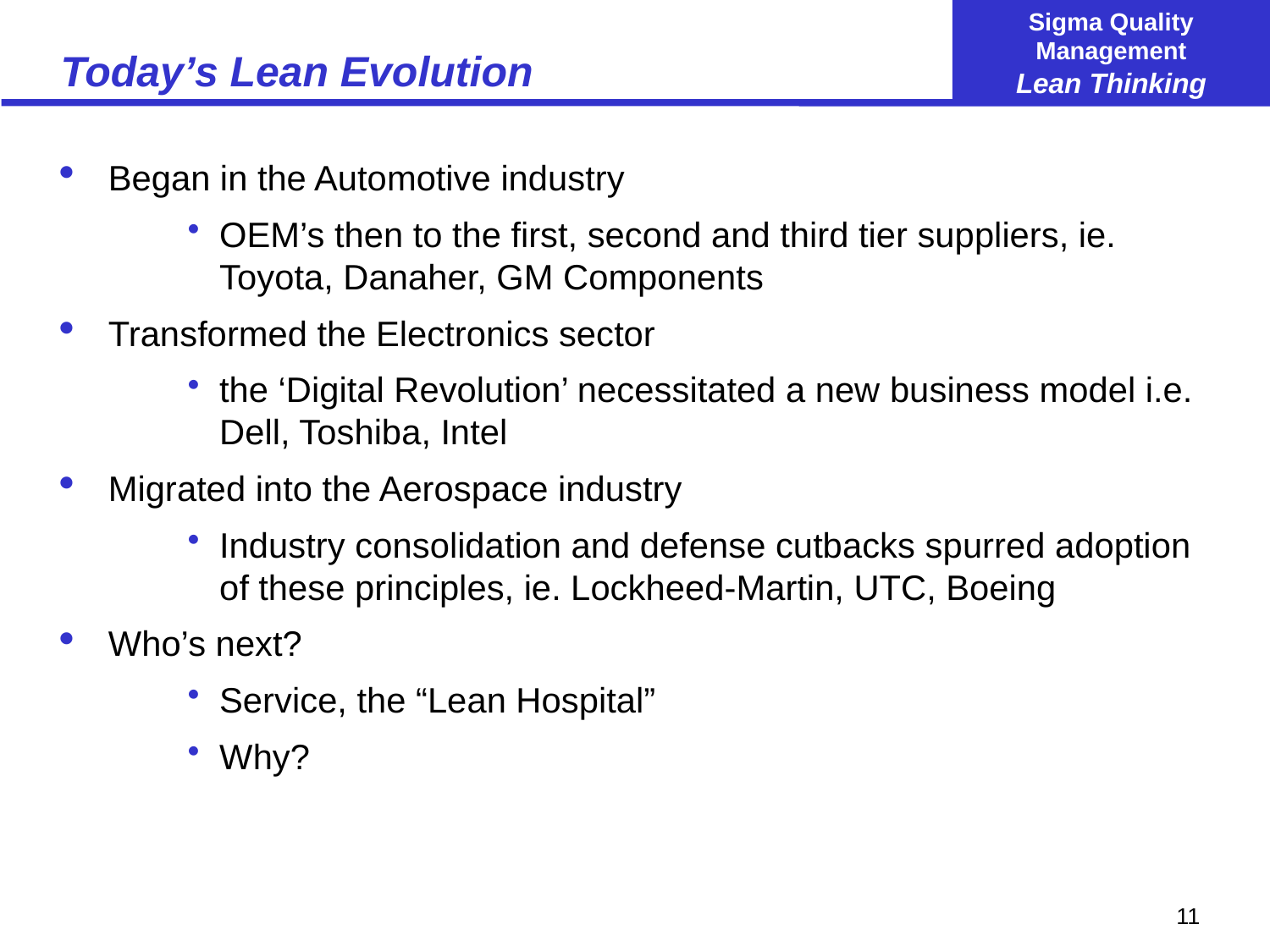

# Today’s Lean Evolution
Began in the Automotive industry
OEM’s then to the first, second and third tier suppliers, ie. Toyota, Danaher, GM Components
Transformed the Electronics sector
the ‘Digital Revolution’ necessitated a new business model i.e. Dell, Toshiba, Intel
Migrated into the Aerospace industry
Industry consolidation and defense cutbacks spurred adoption of these principles, ie. Lockheed-Martin, UTC, Boeing
Who’s next?
Service, the “Lean Hospital”
Why?